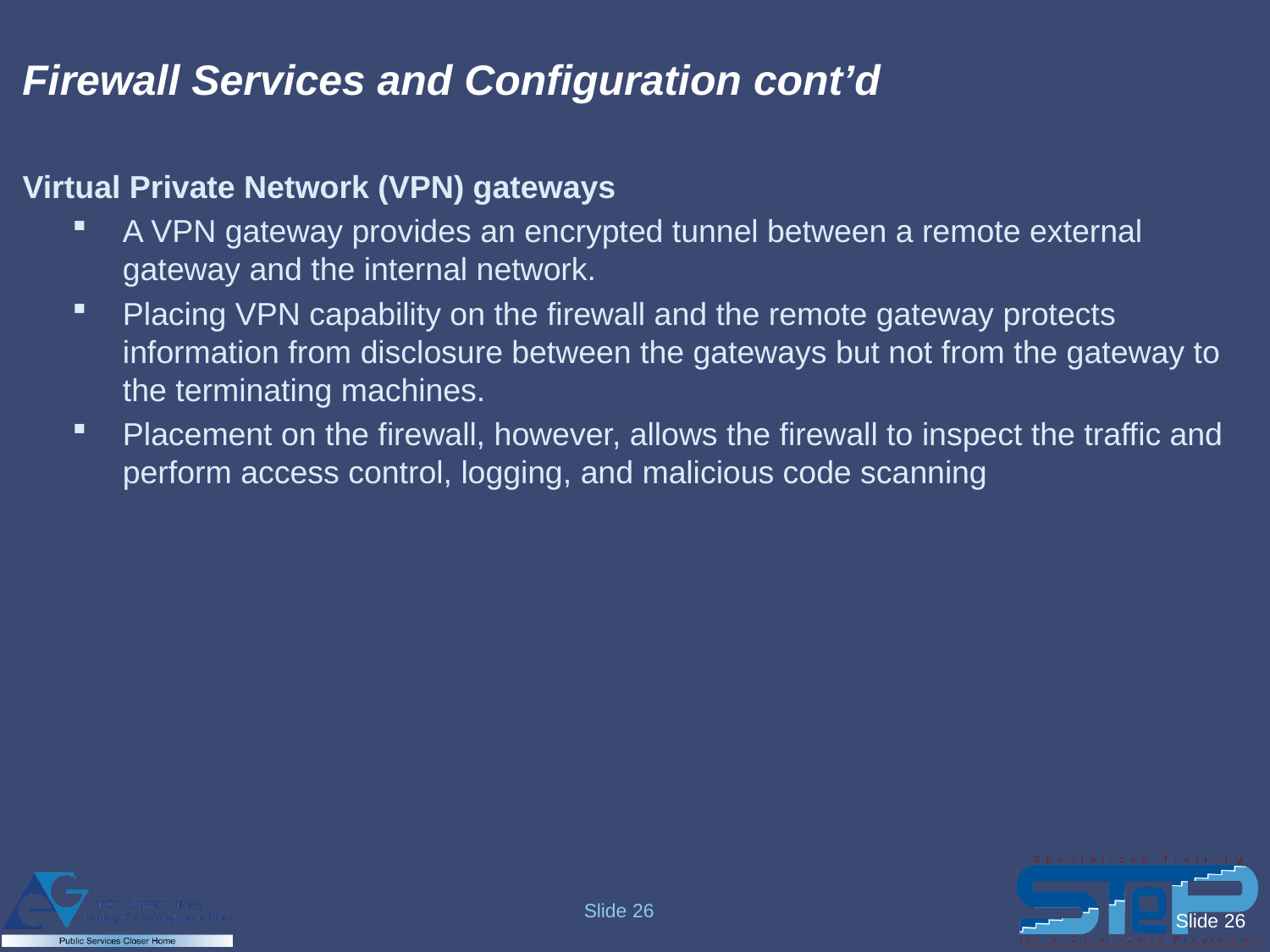

# Firewall Services and Configuration cont’d
Virtual Private Network (VPN) gateways
A VPN gateway provides an encrypted tunnel between a remote external gateway and the internal network.
Placing VPN capability on the firewall and the remote gateway protects information from disclosure between the gateways but not from the gateway to the terminating machines.
Placement on the firewall, however, allows the firewall to inspect the traffic and perform access control, logging, and malicious code scanning

Slide 26